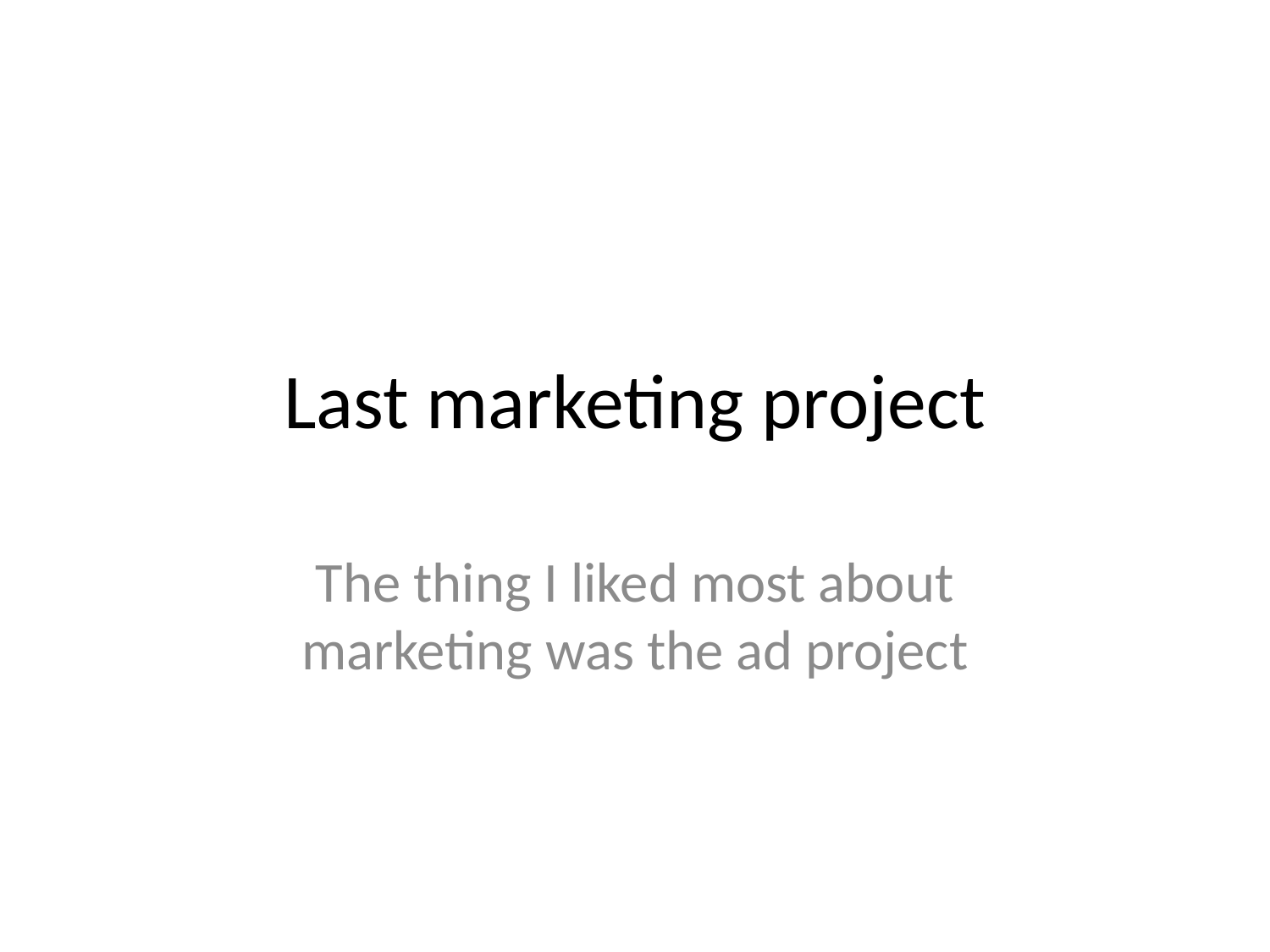

# Last marketing project
The thing I liked most about marketing was the ad project